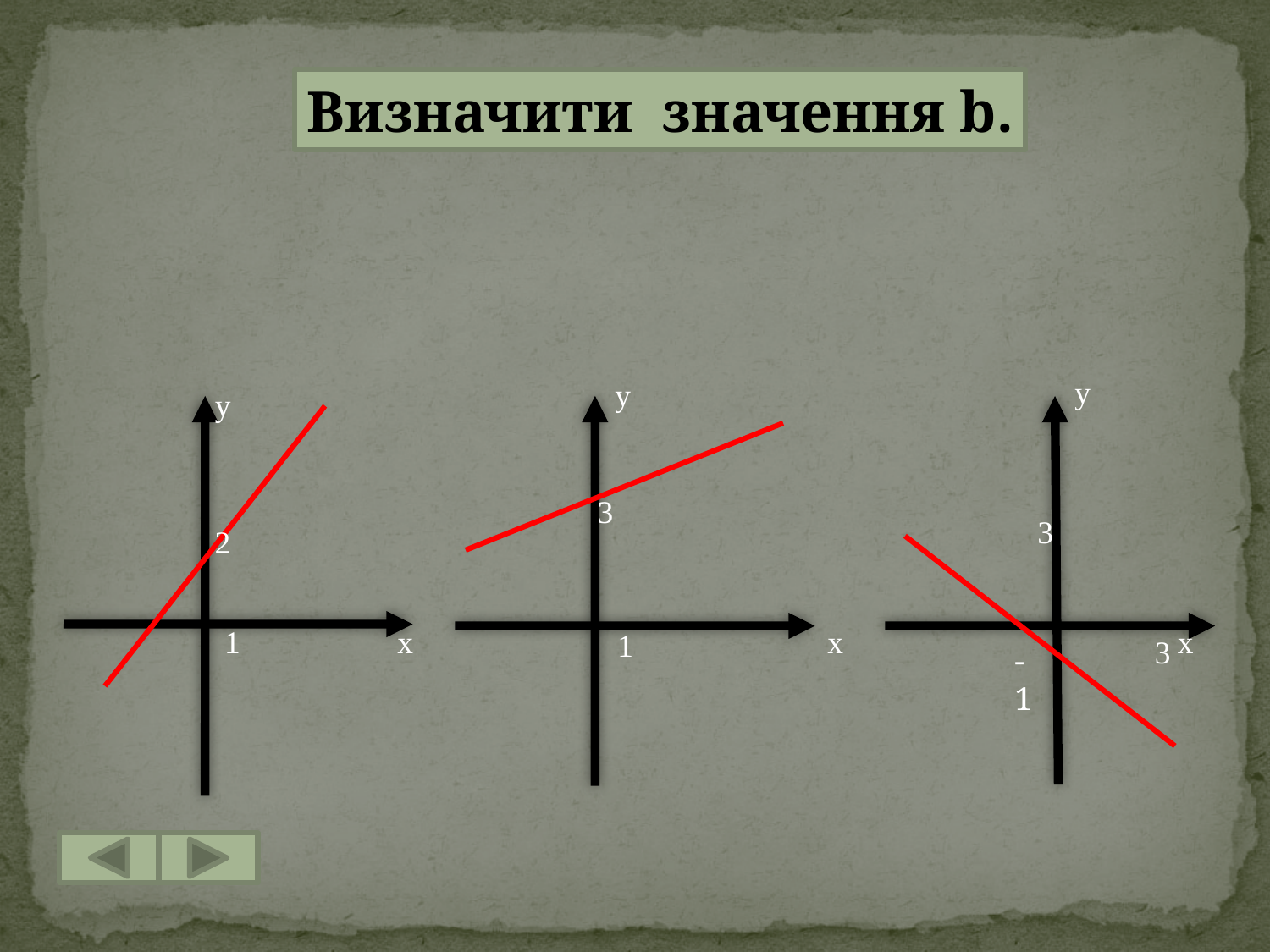

Визначити  значення b.
y
y
y

3
3
2

1
x
x
x
1

3
-1